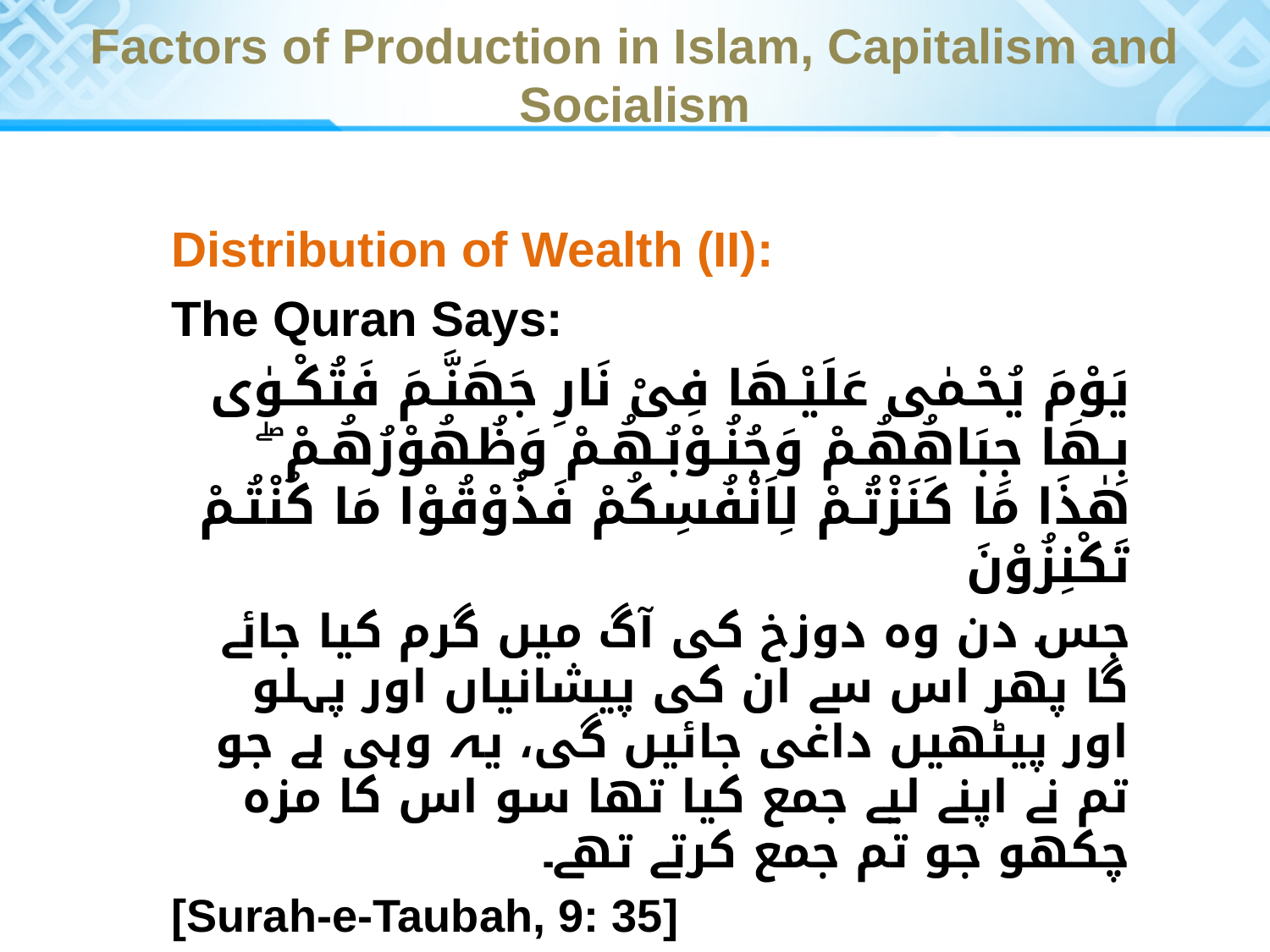

Factors of Production in Islam, Capitalism and Socialism

Distribution of Wealth (II):
The Quran Says:
يَوْمَ يُحْـمٰى عَلَيْـهَا فِىْ نَارِ جَهَنَّـمَ فَتُكْـوٰى بِـهَا جِبَاهُهُـمْ وَجُنُـوْبُـهُـمْ وَظُهُوْرُهُـمْ ۖ هٰذَا مَا كَنَزْتُـمْ لِاَنْفُسِكُمْ فَذُوْقُوْا مَا كُنْتُـمْ تَكْنِزُوْنَ
جس دن وہ دوزخ کی آگ میں گرم کیا جائے گا پھر اس سے ان کی پیشانیاں اور پہلو اور پیٹھیں داغی جائیں گی، یہ وہی ہے جو تم نے اپنے لیے جمع کیا تھا سو اس کا مزہ چکھو جو تم جمع کرتے تھے۔
[Surah-e-Taubah, 9: 35]